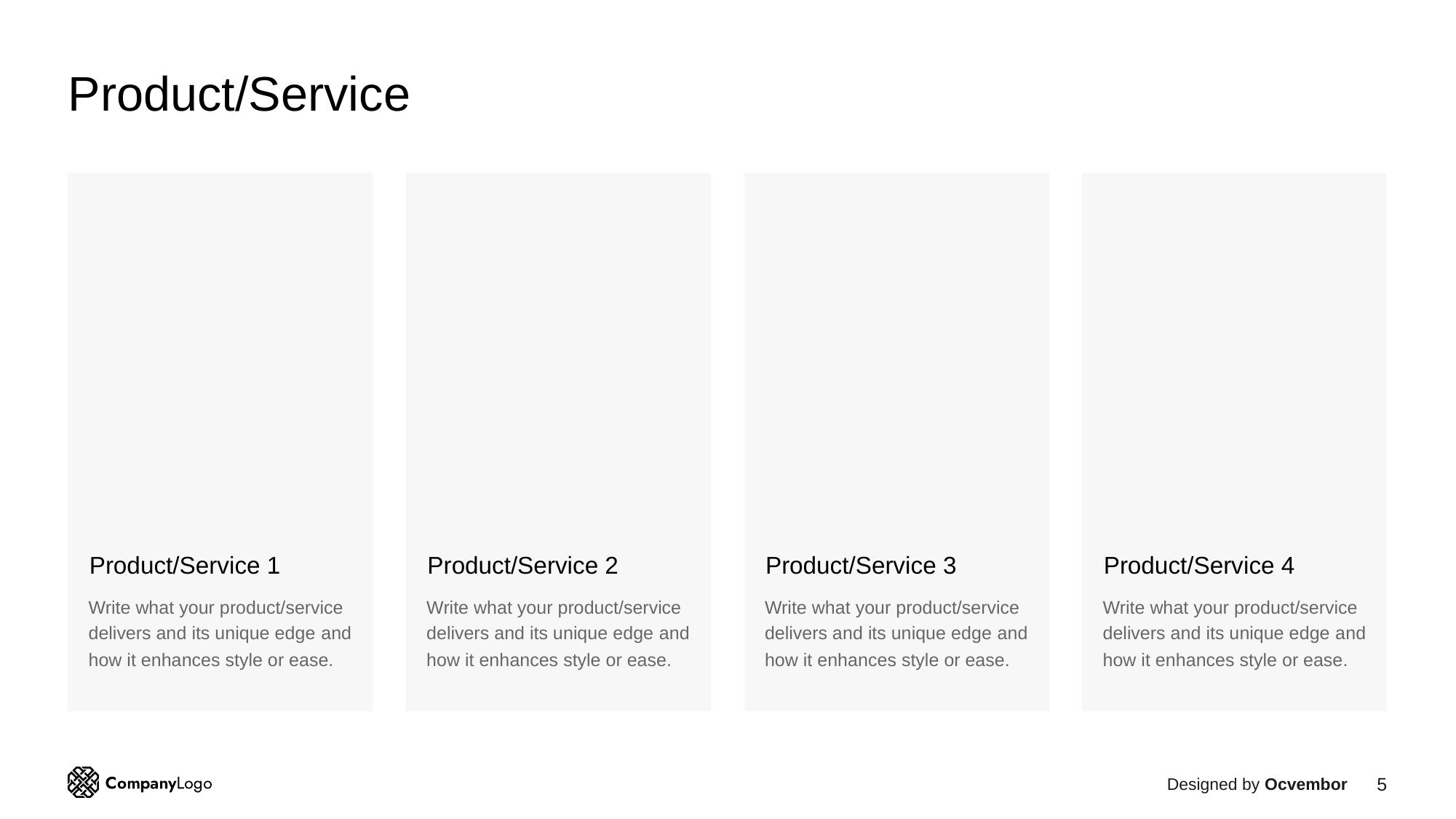

# Product/Service

Product/Service 1
Product/Service 2
Product/Service 3
Product/Service 4
Write what your product/service delivers and its unique edge and how it enhances style or ease.
Write what your product/service delivers and its unique edge and how it enhances style or ease.
Write what your product/service delivers and its unique edge and how it enhances style or ease.
Write what your product/service delivers and its unique edge and how it enhances style or ease.